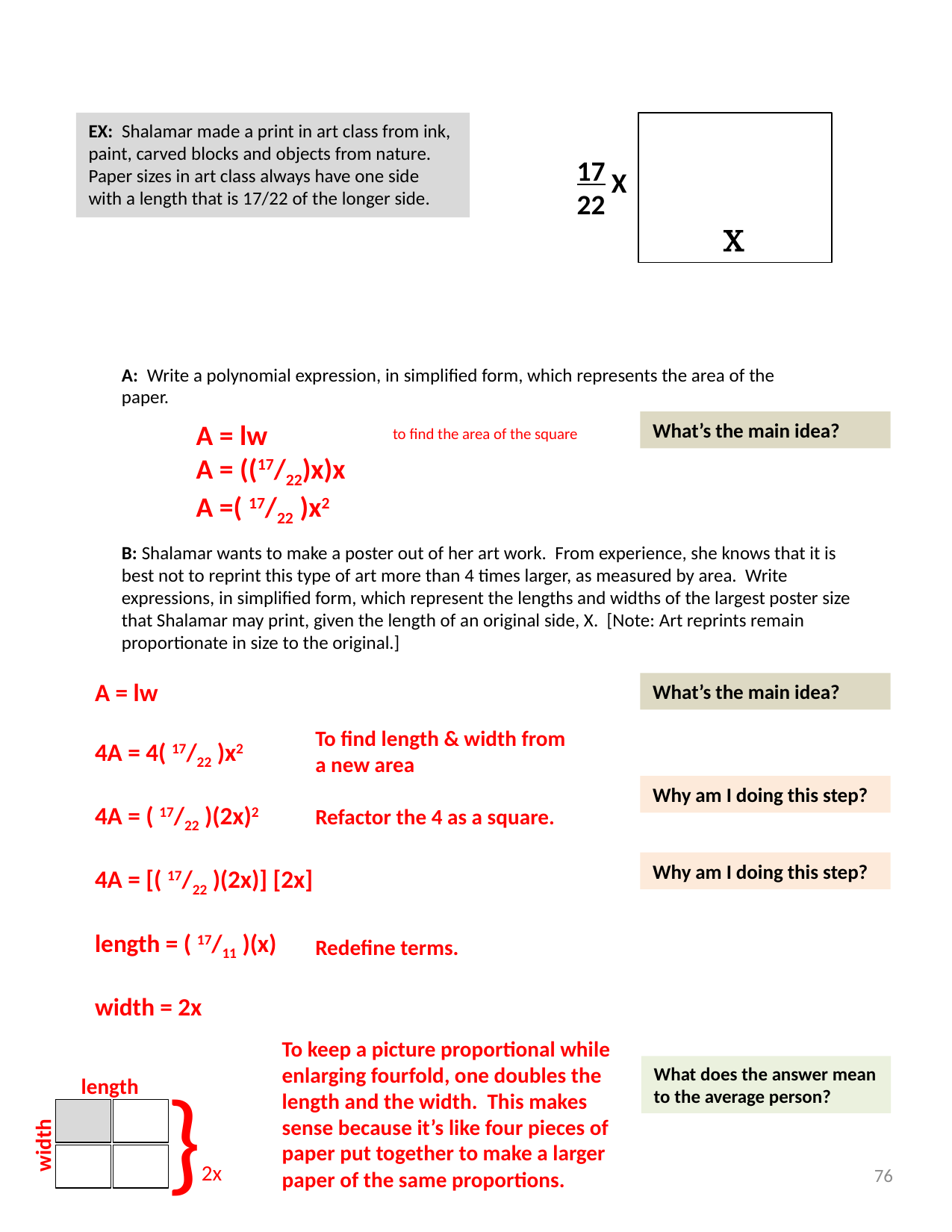

EX:  Shalamar made a print in art class from ink, paint, carved blocks and objects from nature.  Paper sizes in art class always have one side with a length that is 17/22 of the longer side.
X

A:  Write a polynomial expression, in simplified form, which represents the area of the paper.
What’s the main idea?
B: Shalamar wants to make a poster out of her art work.  From experience, she knows that it is best not to reprint this type of art more than 4 times larger, as measured by area.  Write expressions, in simplified form, which represent the lengths and widths of the largest poster size that Shalamar may print, given the length of an original side, X.  [Note: Art reprints remain proportionate in size to the original.]

What’s the main idea?
Why am I doing this step?
Why am I doing this step?
What does the answer mean to the average person?
17
22
X
A = lw
A = ((17/22)x)x
A =( 17/22 )x2
to find the area of the square
A = lw

4A = 4( 17/22 )x2

4A = ( 17/22 )(2x)2

4A = [( 17/22 )(2x)] [2x]

length = ( 17/11 )(x)

width = 2x
To find length & width from a new area

Refactor the 4 as a square.

Redefine terms.
To keep a picture proportional while enlarging fourfold, one doubles the length and the width.  This makes sense because it’s like four pieces of paper put together to make a larger paper of the same proportions.
}2x
length

width

76